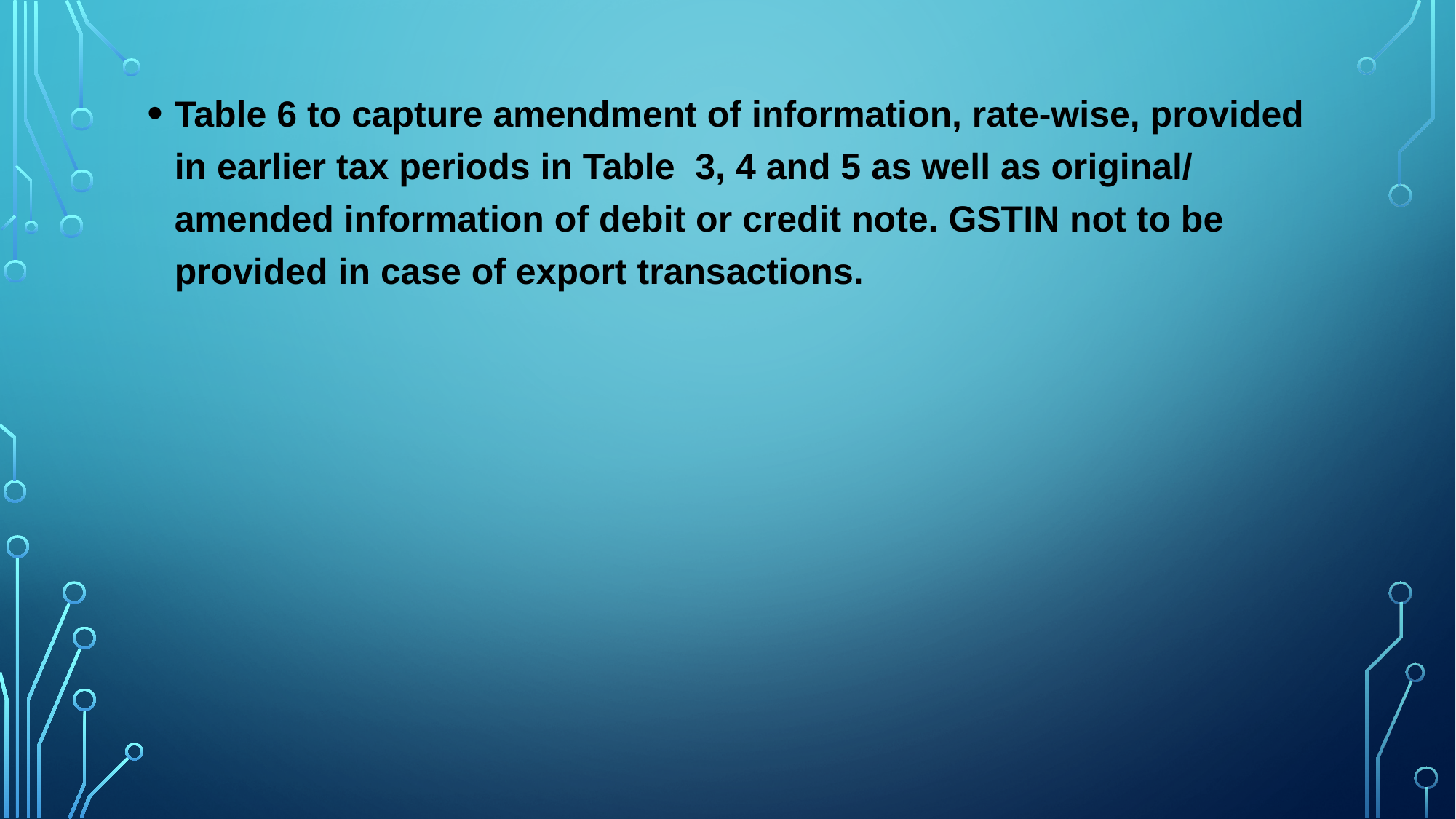

Table 6 to capture amendment of information, rate-wise, provided in earlier tax periods in Table  3, 4 and 5 as well as original/ amended information of debit or credit note. GSTIN not to be  provided in case of export transactions.